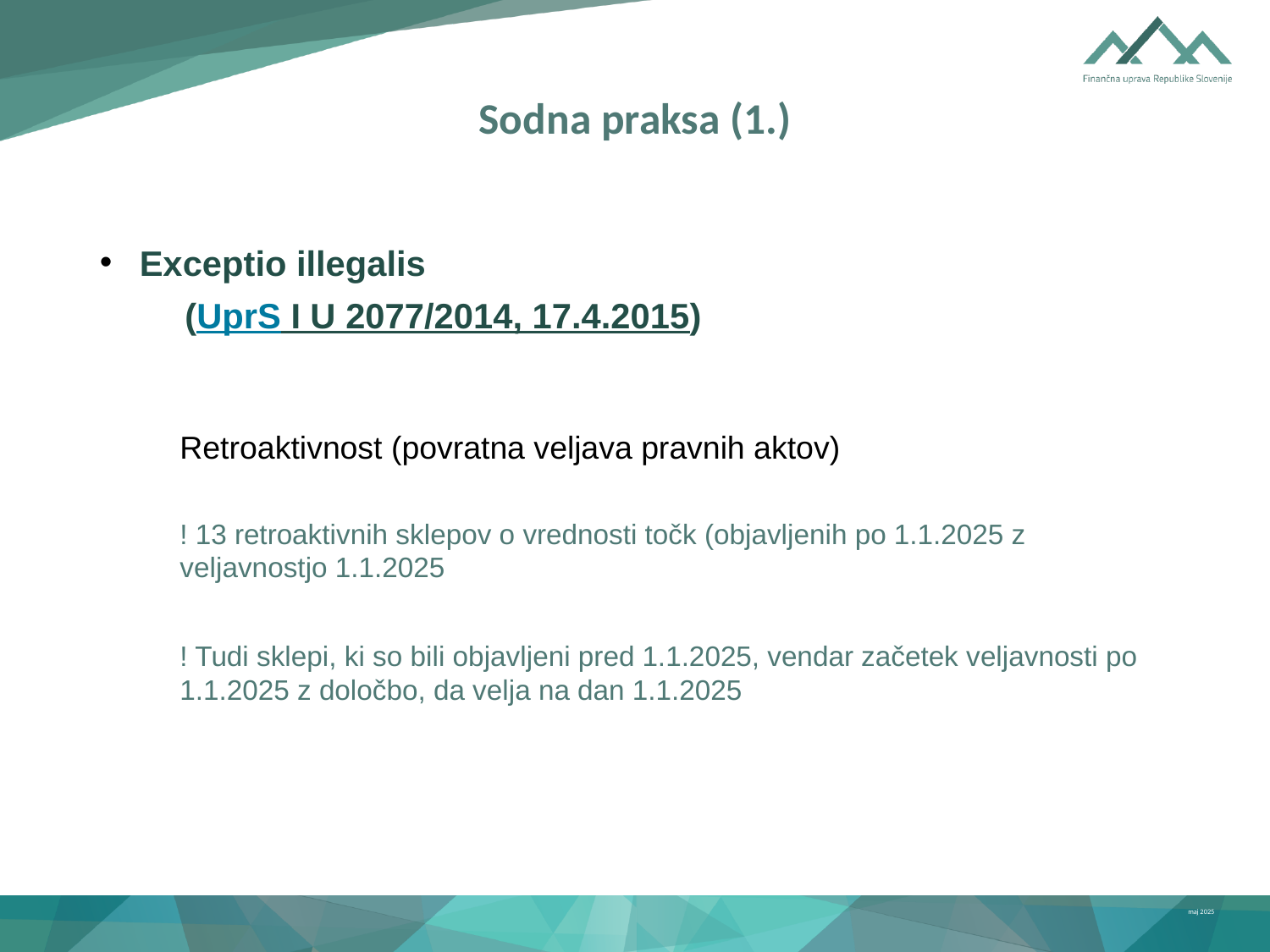

# Sodna praksa (1.)
Exceptio illegalis
(UprS I U 2077/2014, 17.4.2015)

Retroaktivnost (povratna veljava pravnih aktov)

! 13 retroaktivnih sklepov o vrednosti točk (objavljenih po 1.1.2025 z veljavnostjo 1.1.2025

! Tudi sklepi, ki so bili objavljeni pred 1.1.2025, vendar začetek veljavnosti po 1.1.2025 z določbo, da velja na dan 1.1.2025

maj 2025